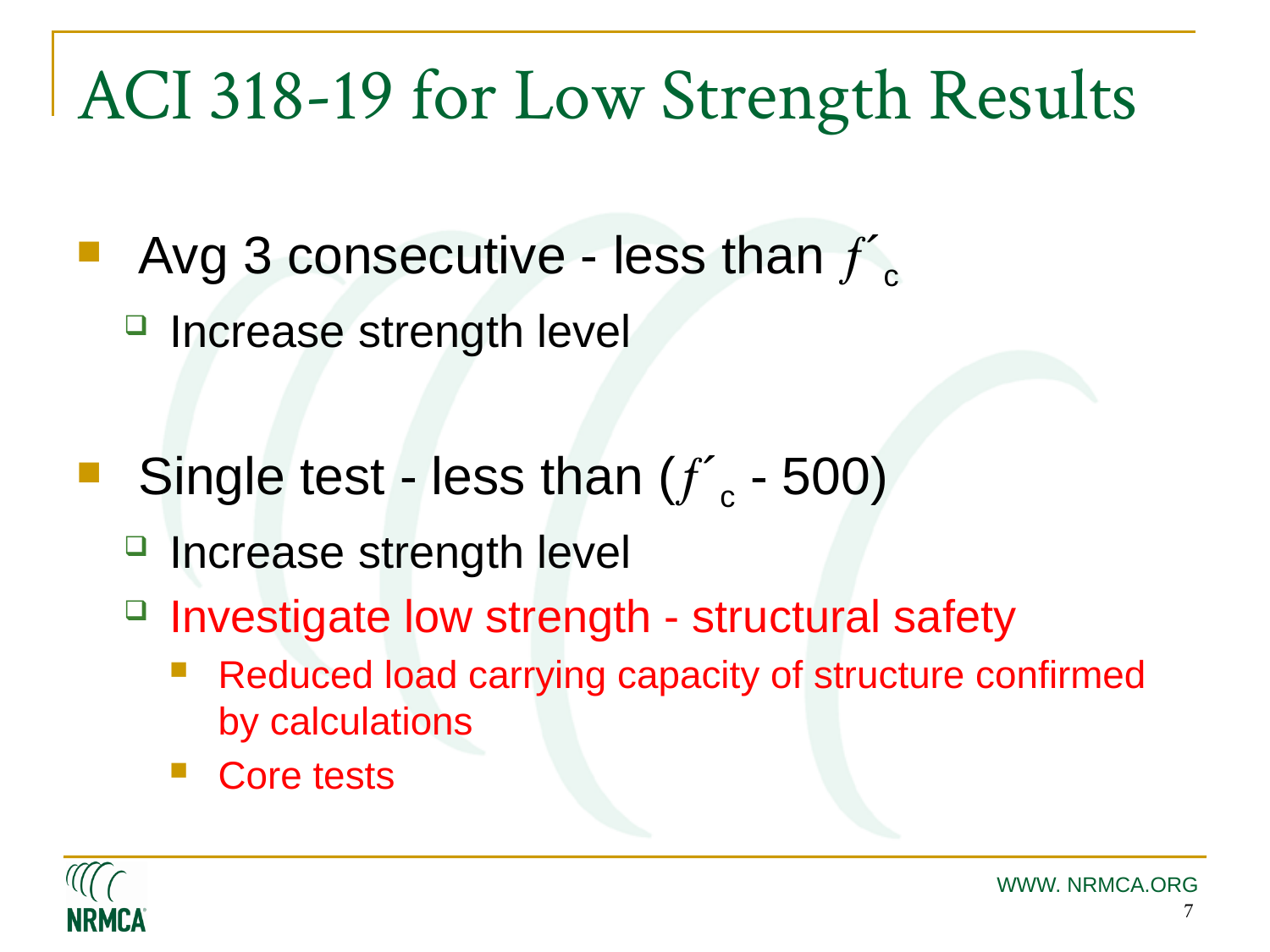

# ACI 318-19 for Low Strength Results
 Avg 3 consecutive - less than ƒ´c
Increase strength level

 Single test - less than (ƒ´c - 500)
Increase strength level
Investigate low strength - structural safety
Reduced load carrying capacity of structure confirmed by calculations
Core tests

7